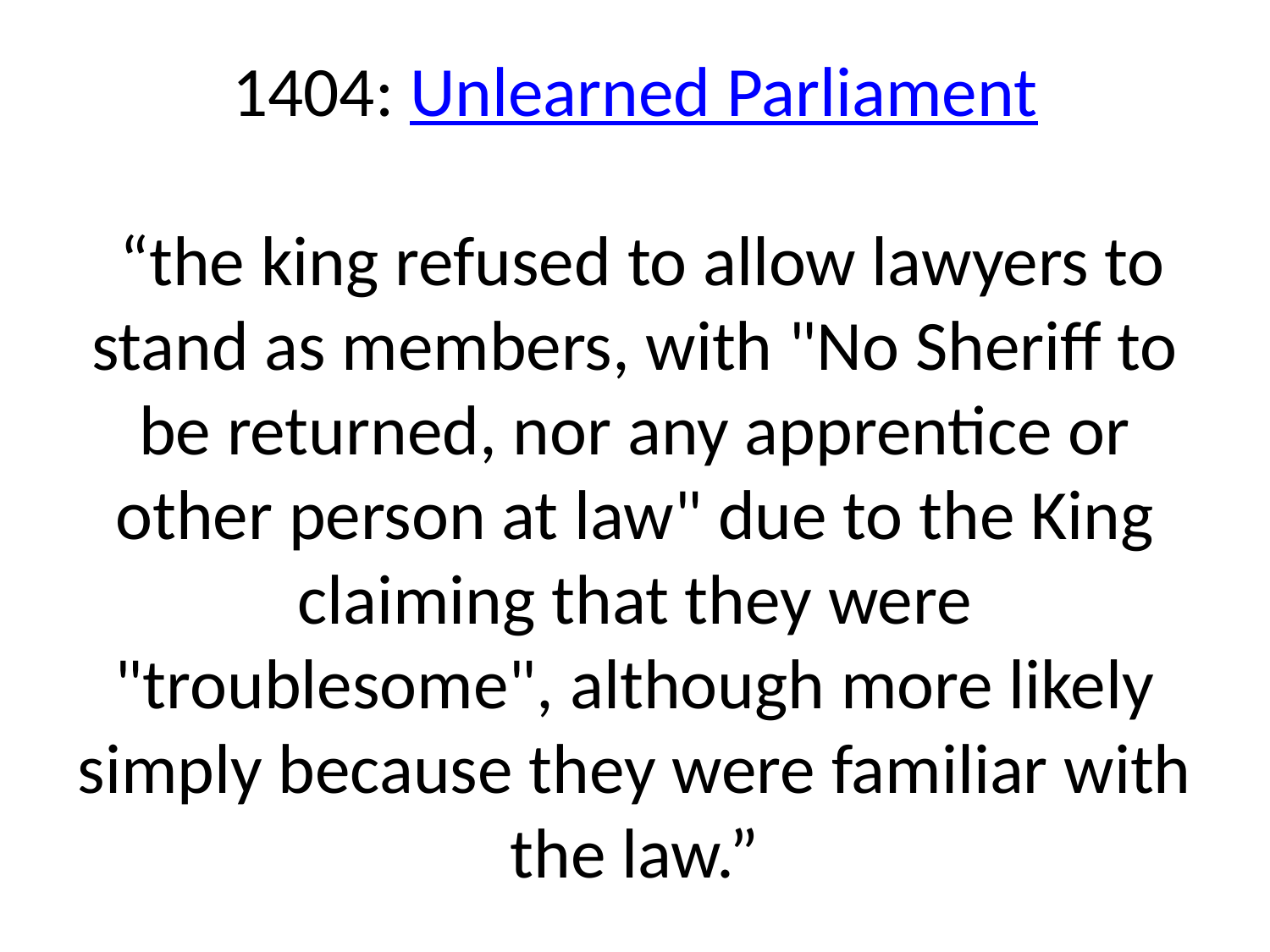

# 1404: Unlearned Parliament “the king refused to allow lawyers to stand as members, with "No Sheriff to be returned, nor any apprentice or other person at law" due to the King claiming that they were "troublesome", although more likely simply because they were familiar with the law.”